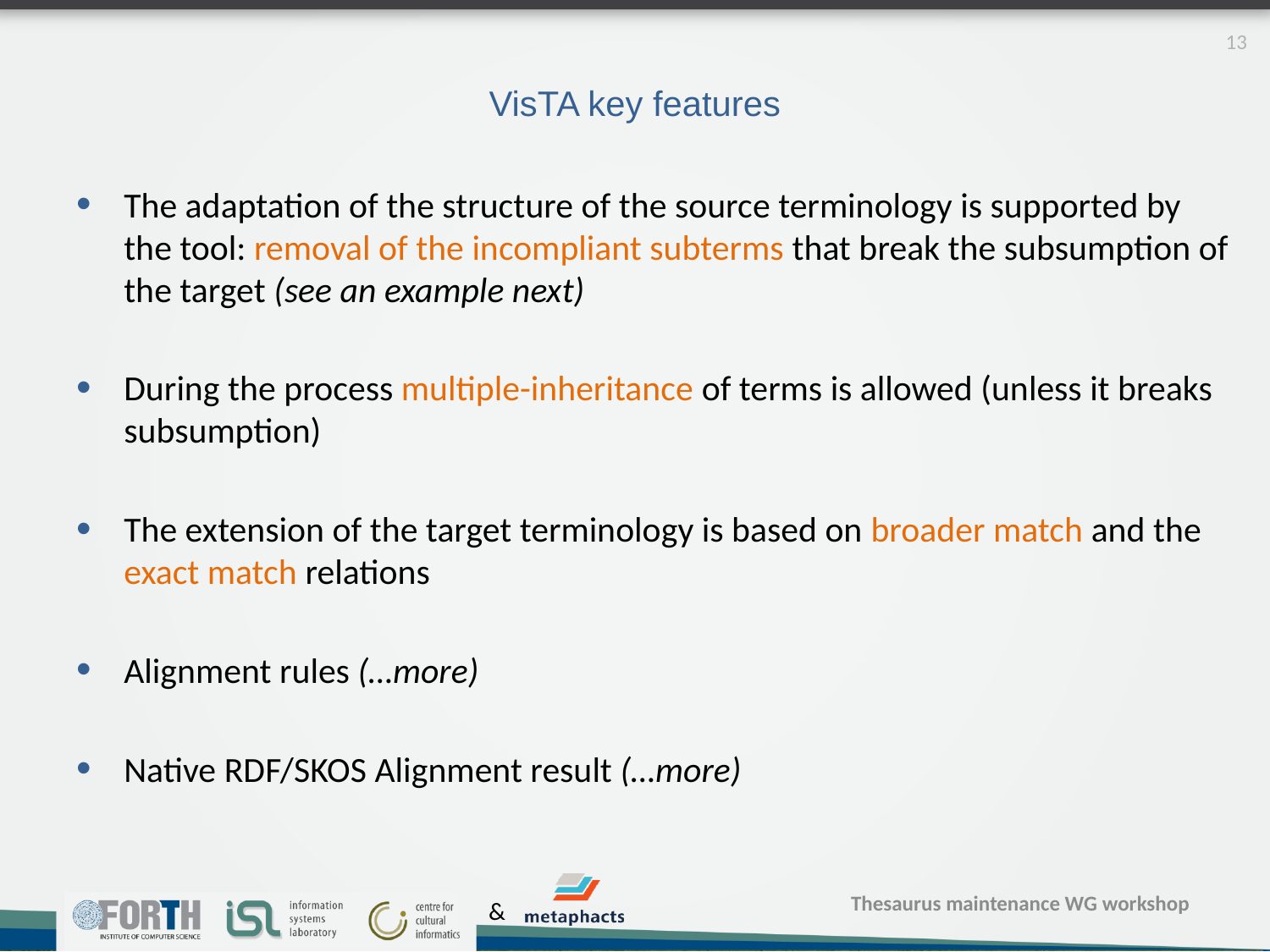

13
# VisTA key features
The adaptation of the structure of the source terminology is supported by the tool: removal of the incompliant subterms that break the subsumption of the target (see an example next)

During the process multiple-inheritance of terms is allowed (unless it breaks subsumption)

The extension of the target terminology is based on broader match and the exact match relations

Alignment rules (…more)

Native RDF/SKOS Alignment result (…more)
Thesaurus maintenance WG workshop